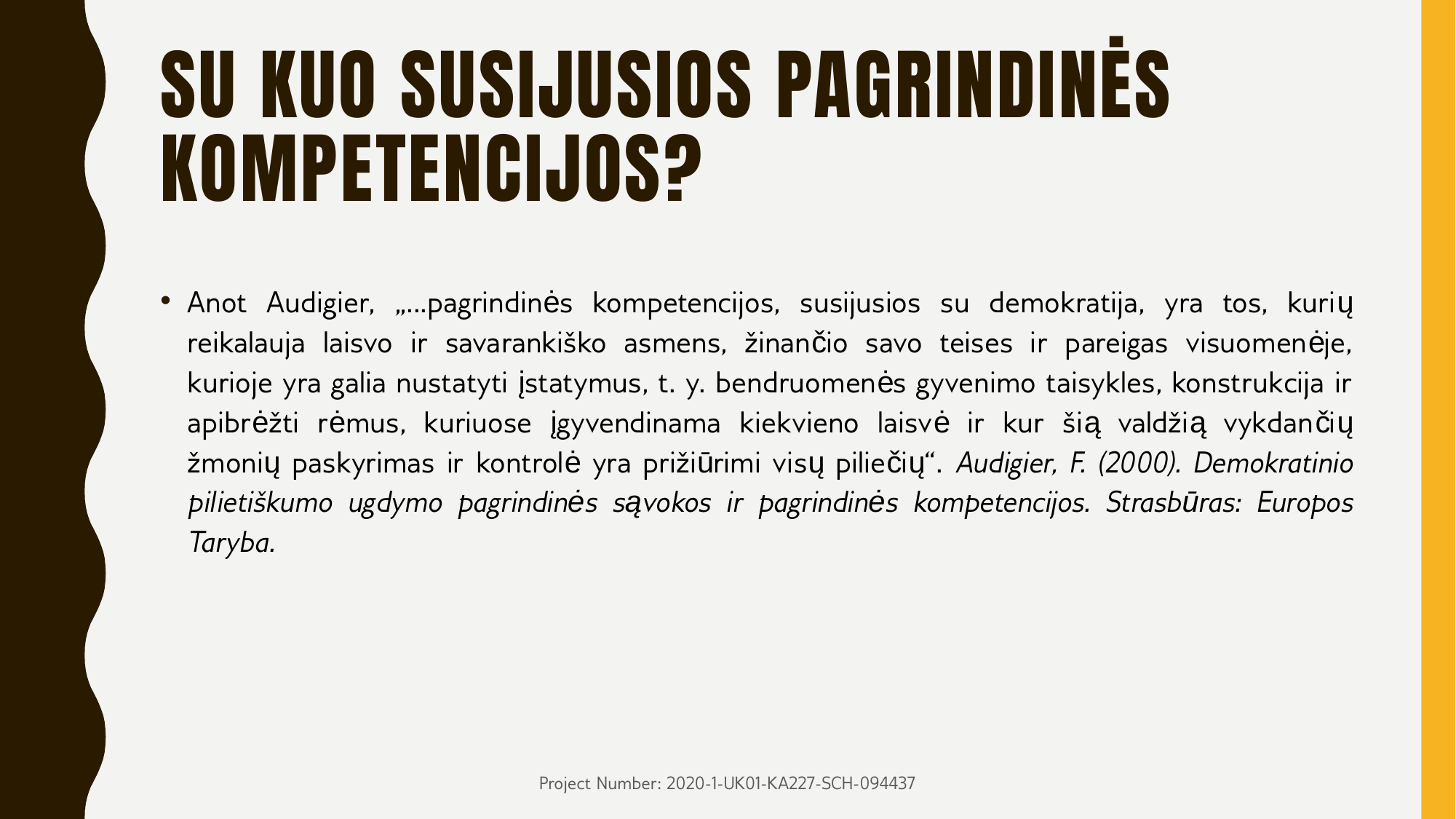

# Su kuo susijusios pagrindinės kompetencijos?
Anot Audigier, „...pagrindinės kompetencijos, susijusios su demokratija, yra tos, kurių reikalauja laisvo ir savarankiško asmens, žinančio savo teises ir pareigas visuomenėje, kurioje yra galia nustatyti įstatymus, t. y. bendruomenės gyvenimo taisykles, konstrukcija ir apibrėžti rėmus, kuriuose įgyvendinama kiekvieno laisvė ir kur šią valdžią vykdančių žmonių paskyrimas ir kontrolė yra prižiūrimi visų piliečių“. Audigier, F. (2000). Demokratinio pilietiškumo ugdymo pagrindinės sąvokos ir pagrindinės kompetencijos. Strasbūras: Europos Taryba.
Project Number: 2020-1-UK01-KA227-SCH-094437